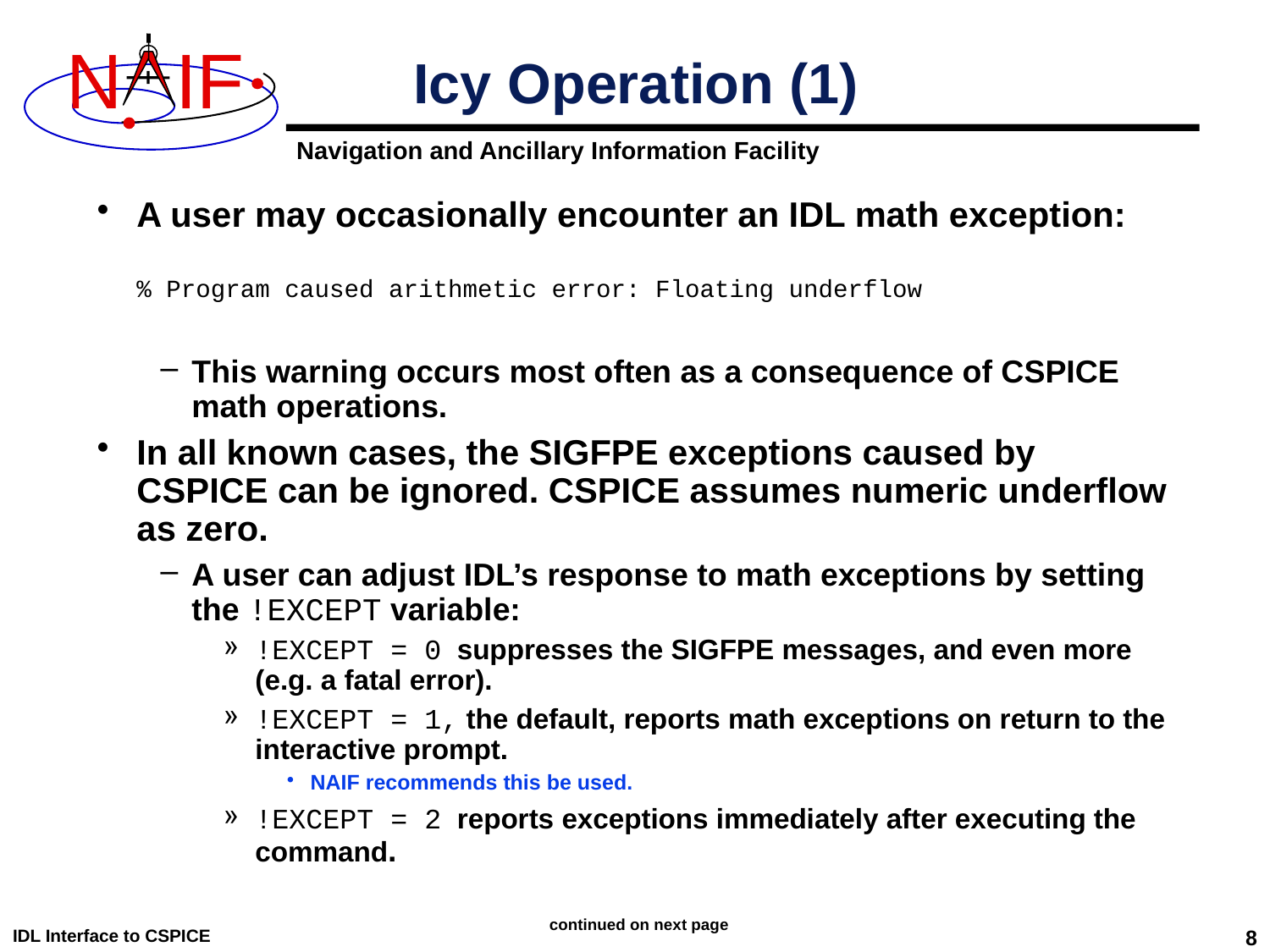

Icy Operation (1)
A user may occasionally encounter an IDL math exception:

	% Program caused arithmetic error: Floating underflow

This warning occurs most often as a consequence of CSPICE math operations.
In all known cases, the SIGFPE exceptions caused by CSPICE can be ignored. CSPICE assumes numeric underflow as zero.
A user can adjust IDL’s response to math exceptions by setting the !EXCEPT variable:
!EXCEPT = 0  suppresses the SIGFPE messages, and even more (e.g. a fatal error).
!EXCEPT = 1, the default, reports math exceptions on return to the interactive prompt.
NAIF recommends this be used.
!EXCEPT = 2  reports exceptions immediately after executing the command.
continued on next page
IDL Interface to CSPICE
8